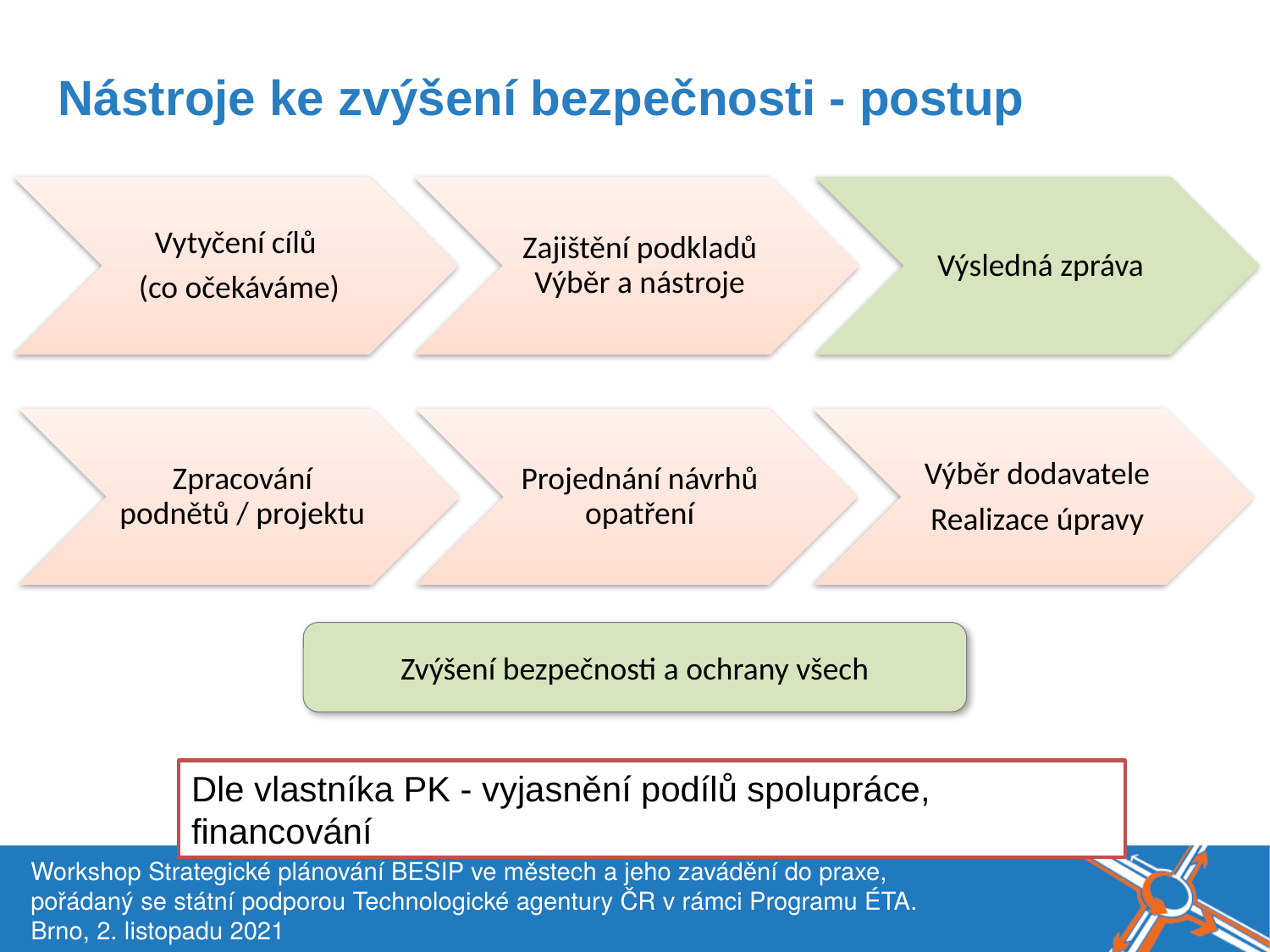

Název akce, místo, datum
Nástroje ke zvýšení bezpečnosti - postup
Vytyčení cílů
(co očekáváme)
Zajištění podkladů Výběr a nástroje
Výsledná zpráva
Zpracování podnětů / projektu
Projednání návrhů opatření
Výběr dodavatele
Realizace úpravy
Zvýšení bezpečnosti a ochrany všech
Dle vlastníka PK - vyjasnění podílů spolupráce, financování